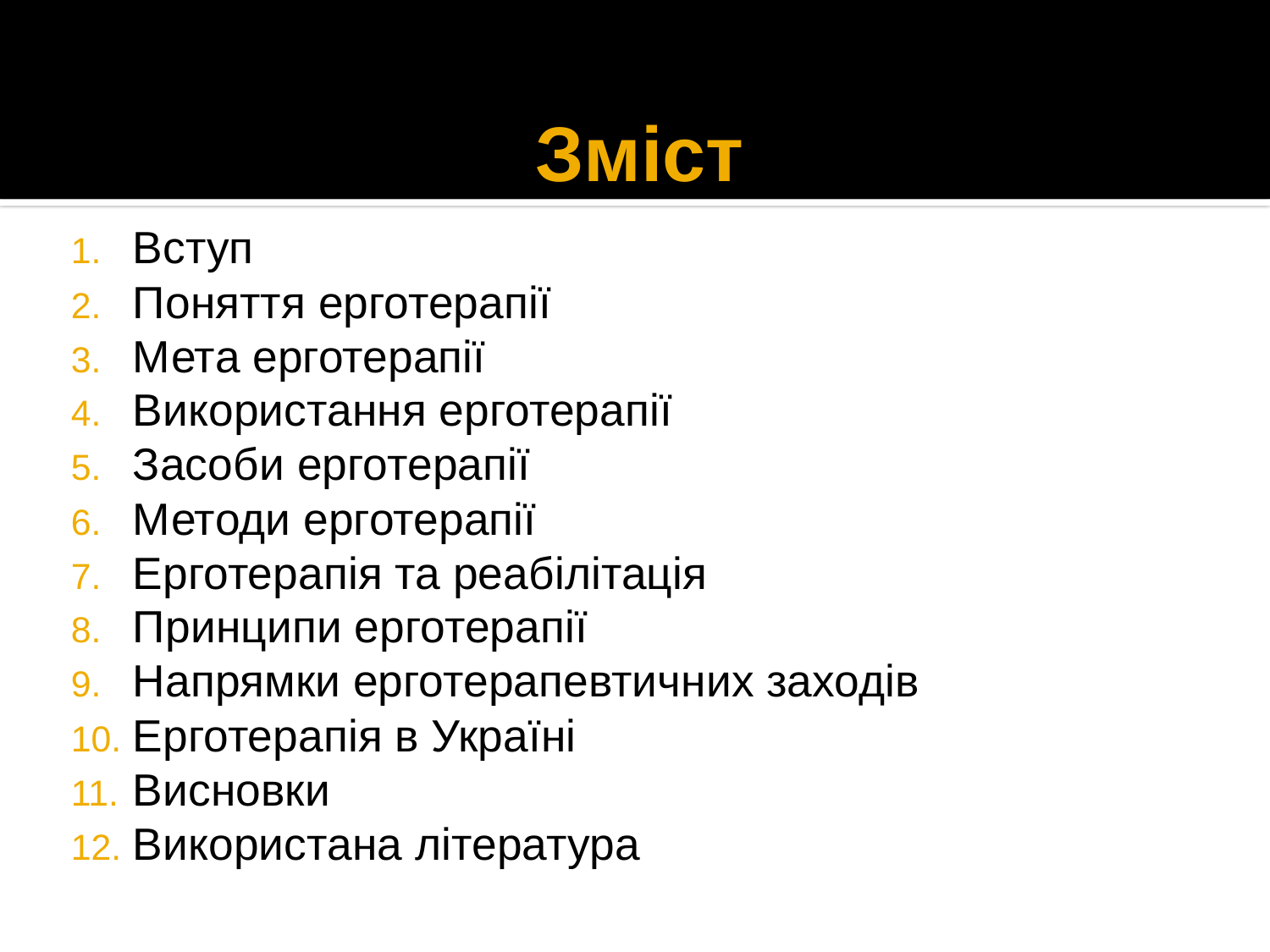

# Зміст
Вступ
Поняття ерготерапії
Мета ерготерапії
Використання ерготерапії
Засоби ерготерапії
Методи ерготерапії
Ерготерапія та реабілітація
Принципи ерготерапії
Напрямки ерготерапевтичних заходів
Ерготерапія в Україні
Висновки
Використана література